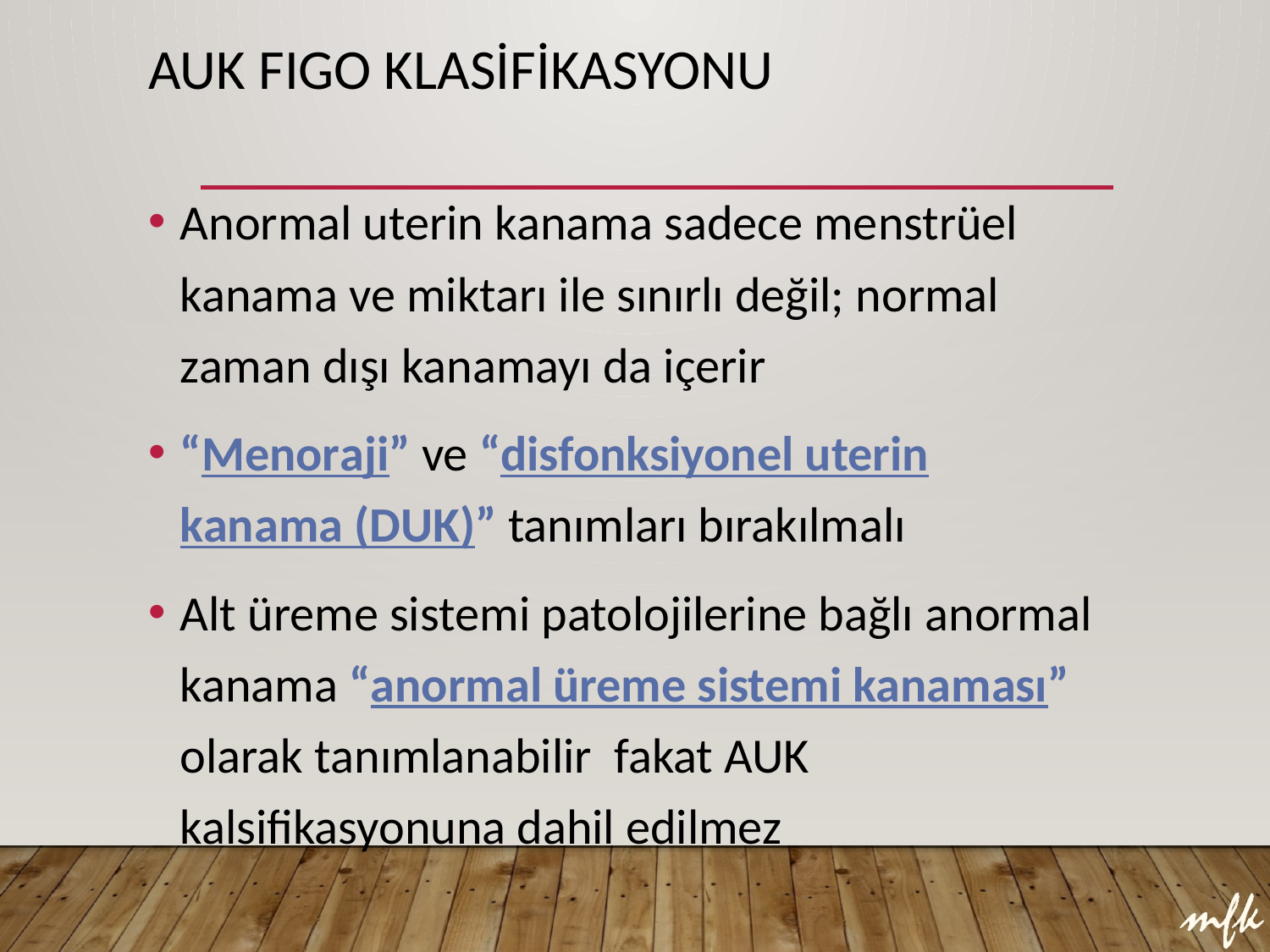

# AUK FIGO Klasifikasyonu
Anormal uterin kanama sadece menstrüel kanama ve miktarı ile sınırlı değil; normal zaman dışı kanamayı da içerir
“Menoraji” ve “disfonksiyonel uterin kanama (DUK)” tanımları bırakılmalı
Alt üreme sistemi patolojilerine bağlı anormal kanama “anormal üreme sistemi kanaması”  olarak tanımlanabilir  fakat AUK kalsifikasyonuna dahil edilmez